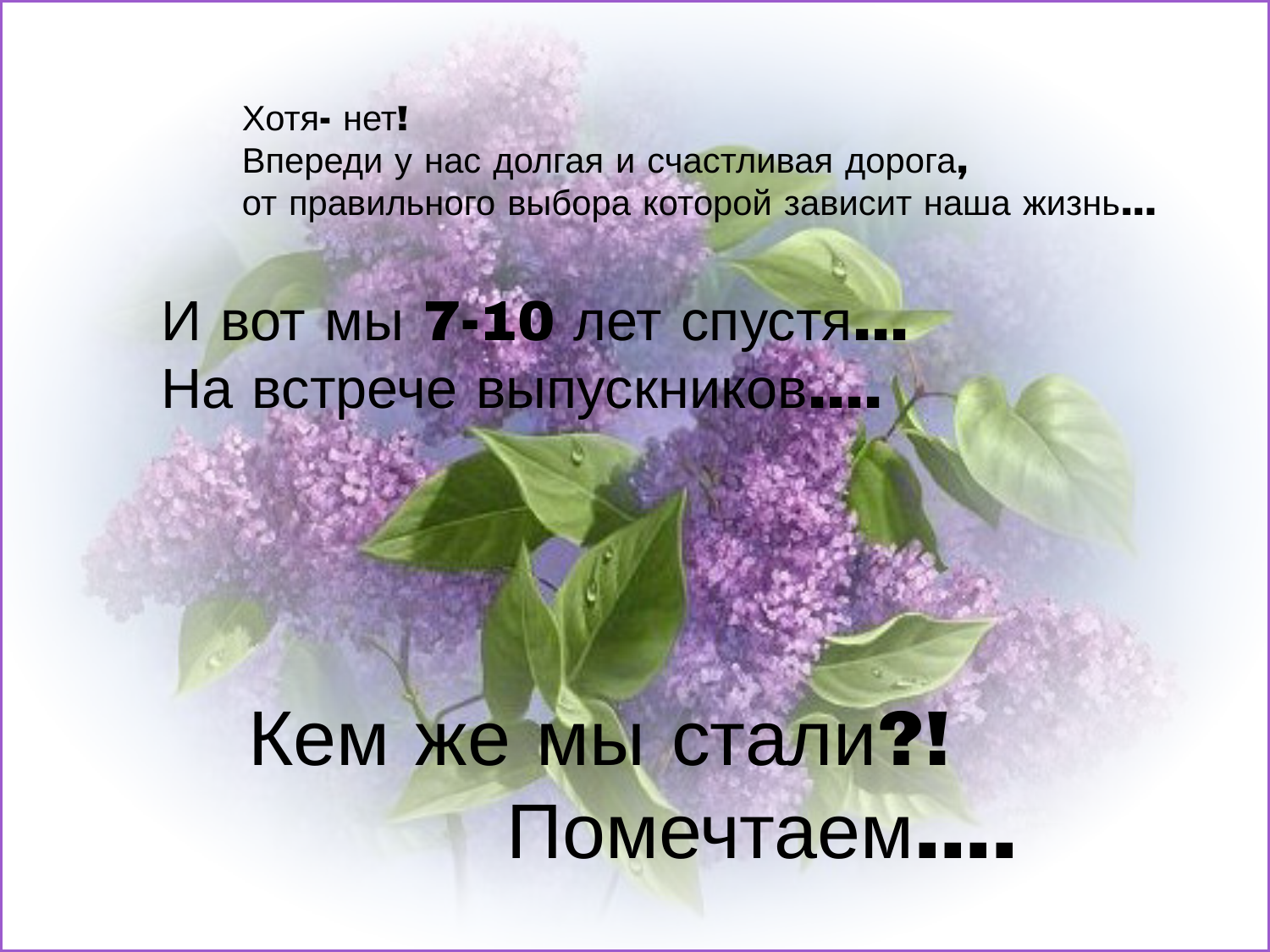

Хотя- нет!
Впереди у нас долгая и счастливая дорога,
от правильного выбора которой зависит наша жизнь...
И вот мы 7-10 лет спустя...
На встрече выпускников....

Кем же мы стали?!
          Помечтаем....